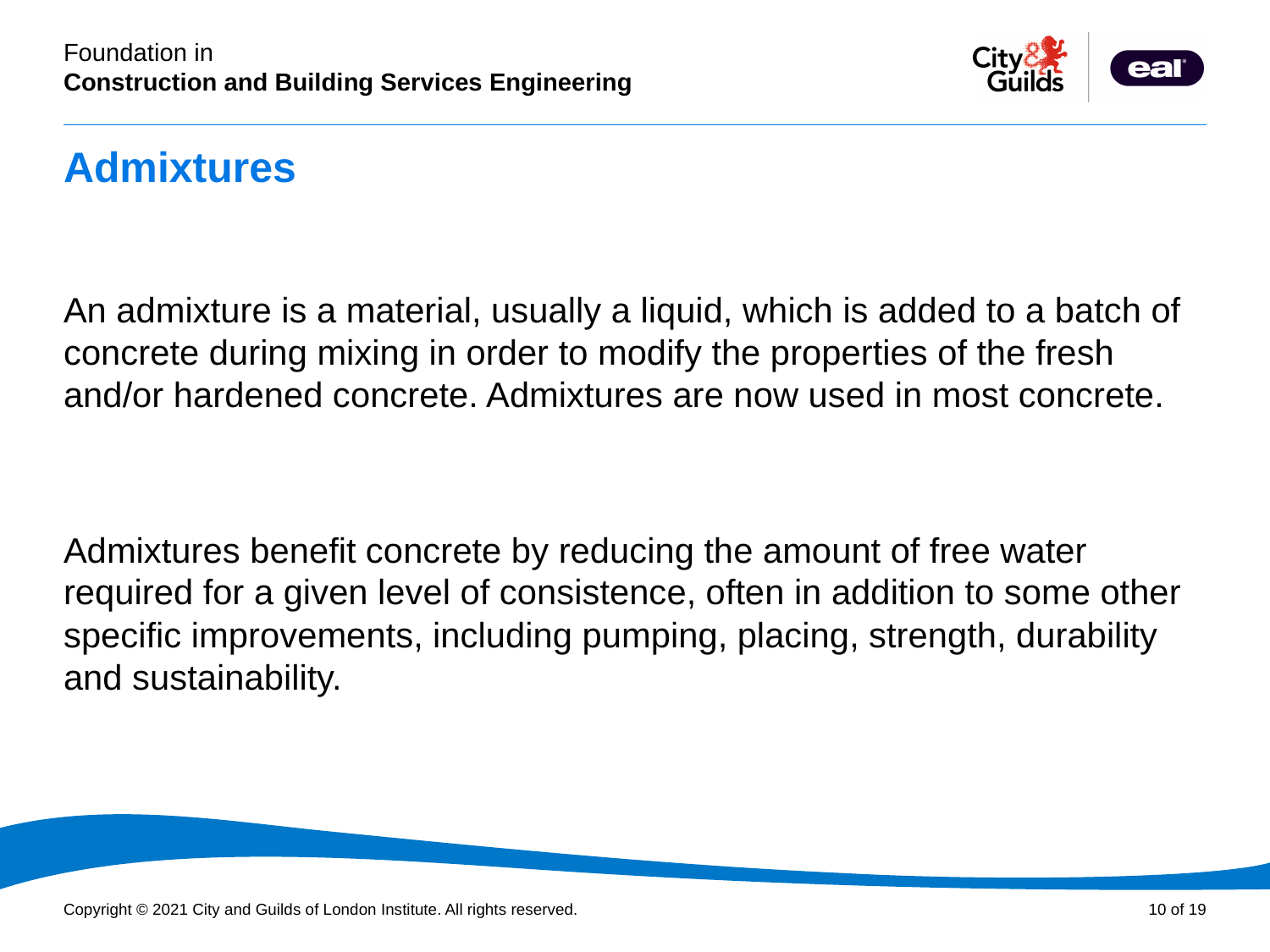

# Admixtures

An admixture is a material, usually a liquid, which is added to a batch of concrete during mixing in order to modify the properties of the fresh and/or hardened concrete. Admixtures are now used in most concrete.

Admixtures benefit concrete by reducing the amount of free water required for a given level of consistence, often in addition to some other specific improvements, including pumping, placing, strength, durability and sustainability.